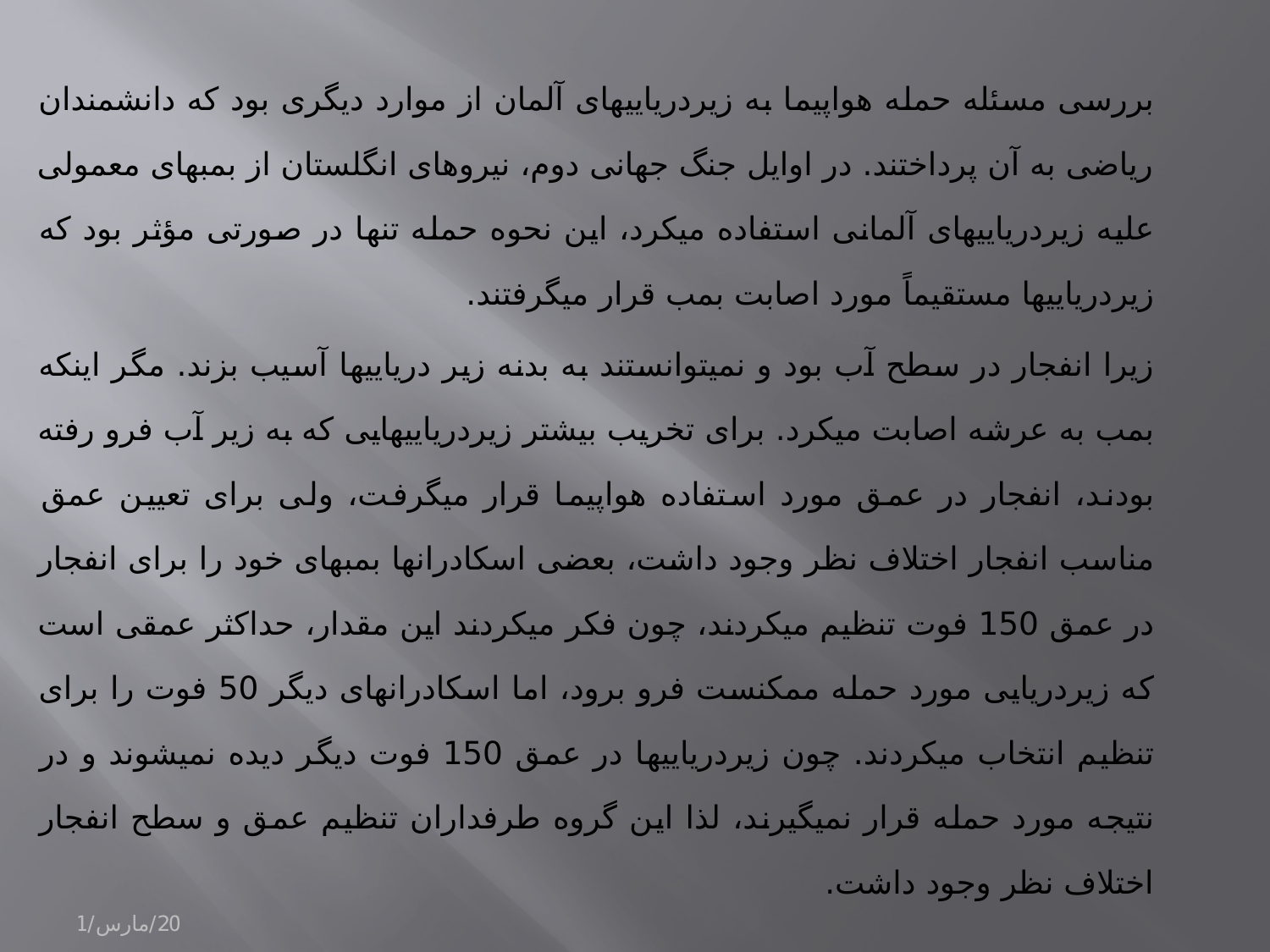

بررسی مسئله حمله هواپیما به زیردریایی­های آلمان از موارد دیگری بود که دانشمندان ریاضی به آن پرداختند. در اوایل جنگ جهانی دوم، نیروهای انگلستان از بمب­های معمولی علیه زیردریایی­های آلمانی استفاده می­کرد، این نحوه حمله تنها در صورتی مؤثر بود که زیردریایی­ها مستقیماً مورد اصابت بمب قرار می­گرفتند.
زیرا انفجار در سطح آب بود و نمی­توانستند به بدنه زیر دریایی­ها آسیب بزند. مگر اینکه بمب به عرشه اصابت می­کرد. برای تخریب بیشتر زیردریایی­هایی که به زیر آب فرو رفته بودند، انفجار در عمق مورد استفاده هواپیما قرار می­گرفت، ولی برای تعیین عمق مناسب انفجار اختلاف نظر وجود داشت، بعضی اسکادران­ها بمب­های خود را برای انفجار در عمق 150 فوت تنظیم می­کردند، چون فکر می­کردند این مقدار، حداکثر عمقی است که زیردریایی مورد حمله ممکنست فرو برود، اما اسکادران­های دیگر 50 فوت را برای تنظیم انتخاب می­کردند. چون زیردریایی­ها در عمق 150 فوت دیگر دیده نمی­شوند و در نتیجه مورد حمله قرار نمی­گیرند، لذا این گروه طرفداران تنظیم عمق و سطح انفجار اختلاف نظر وجود داشت.

20/مارس/1